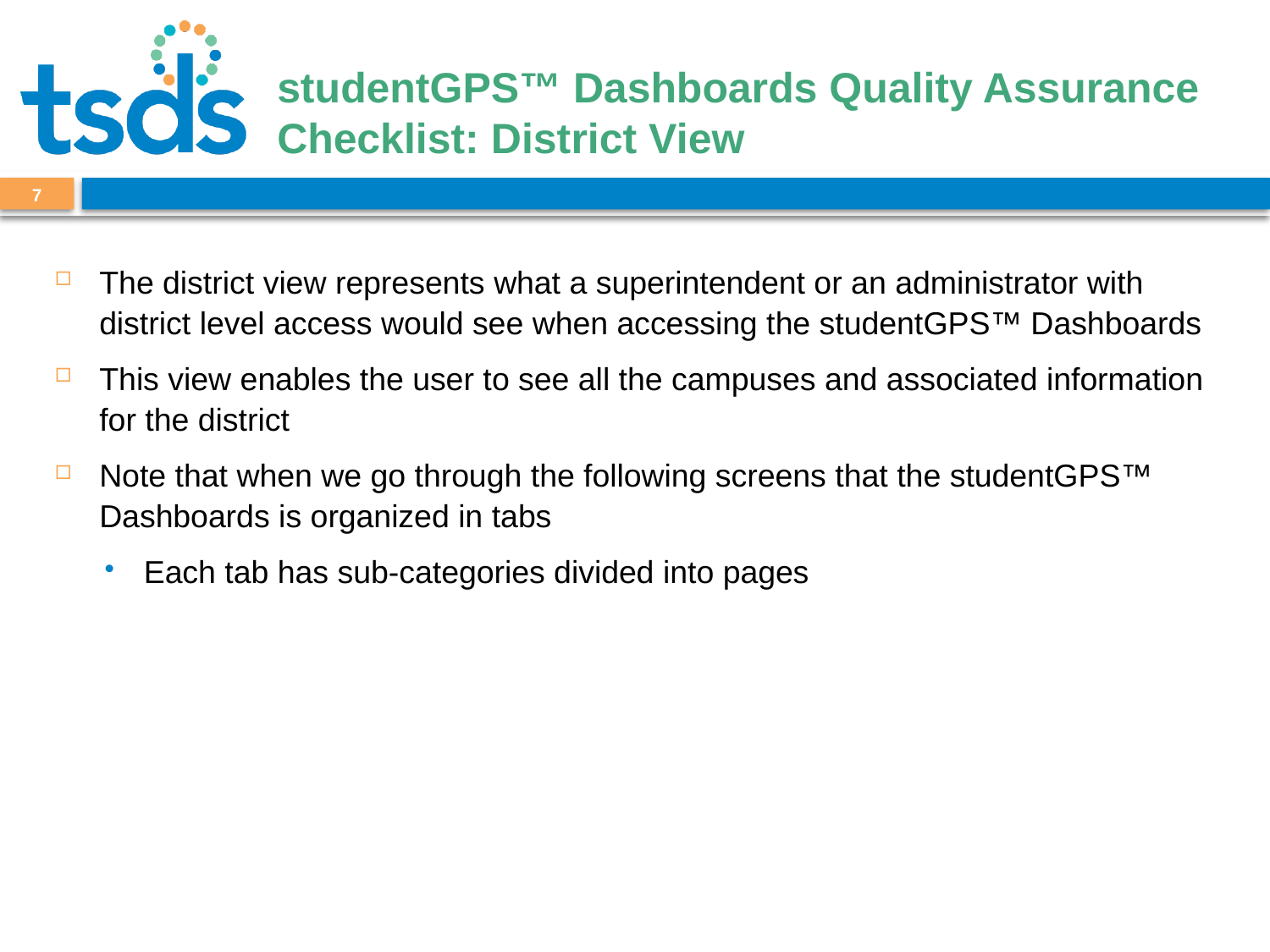

# studentGPS™ Dashboards Quality Assurance Checklist: District View
7
The district view represents what a superintendent or an administrator with district level access would see when accessing the studentGPS™ Dashboards
This view enables the user to see all the campuses and associated information for the district
Note that when we go through the following screens that the studentGPS™ Dashboards is organized in tabs
Each tab has sub-categories divided into pages